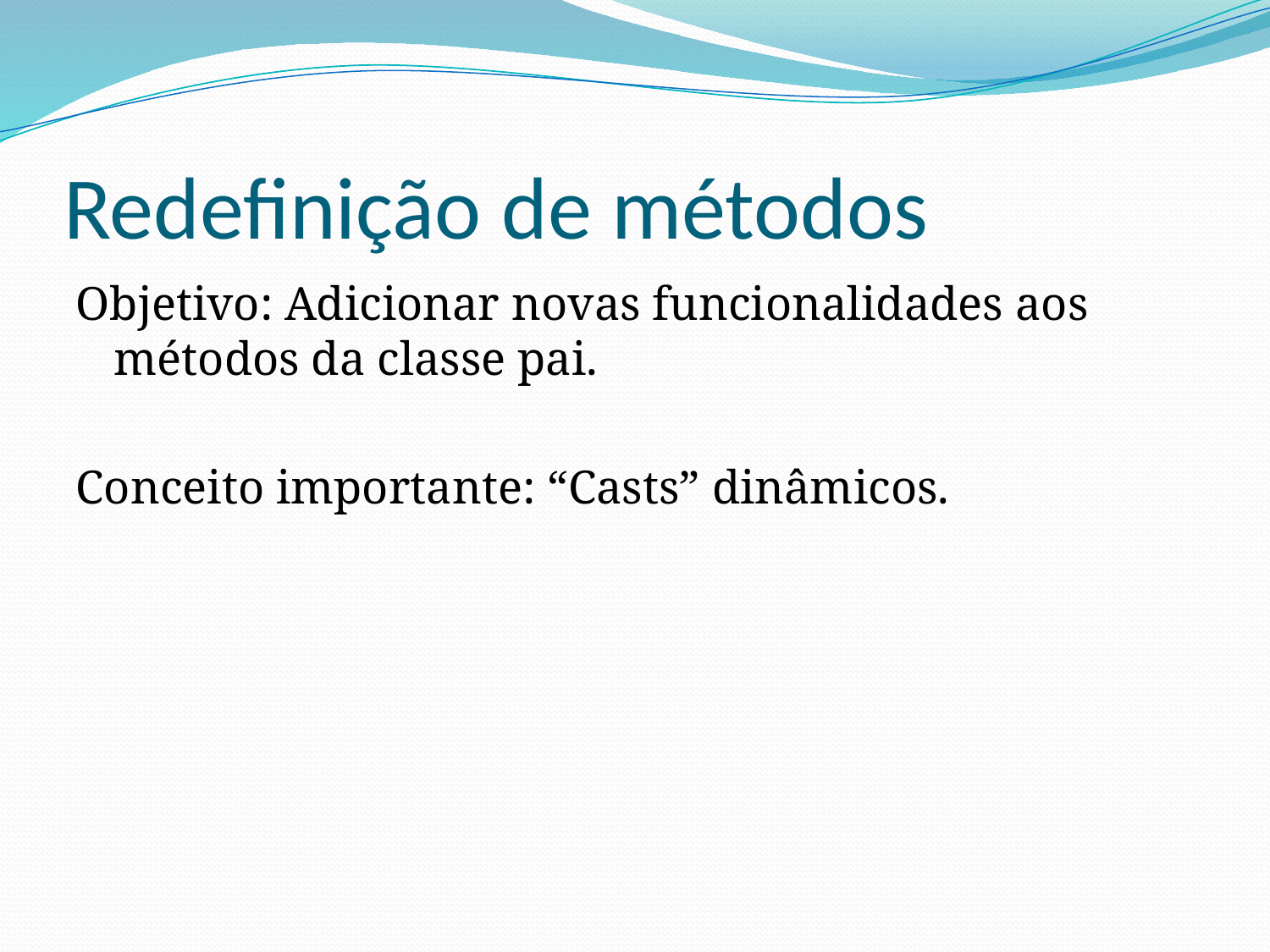

# Redefinição de métodos
Objetivo: Adicionar novas funcionalidades aos métodos da classe pai.

Conceito importante: “Casts” dinâmicos.